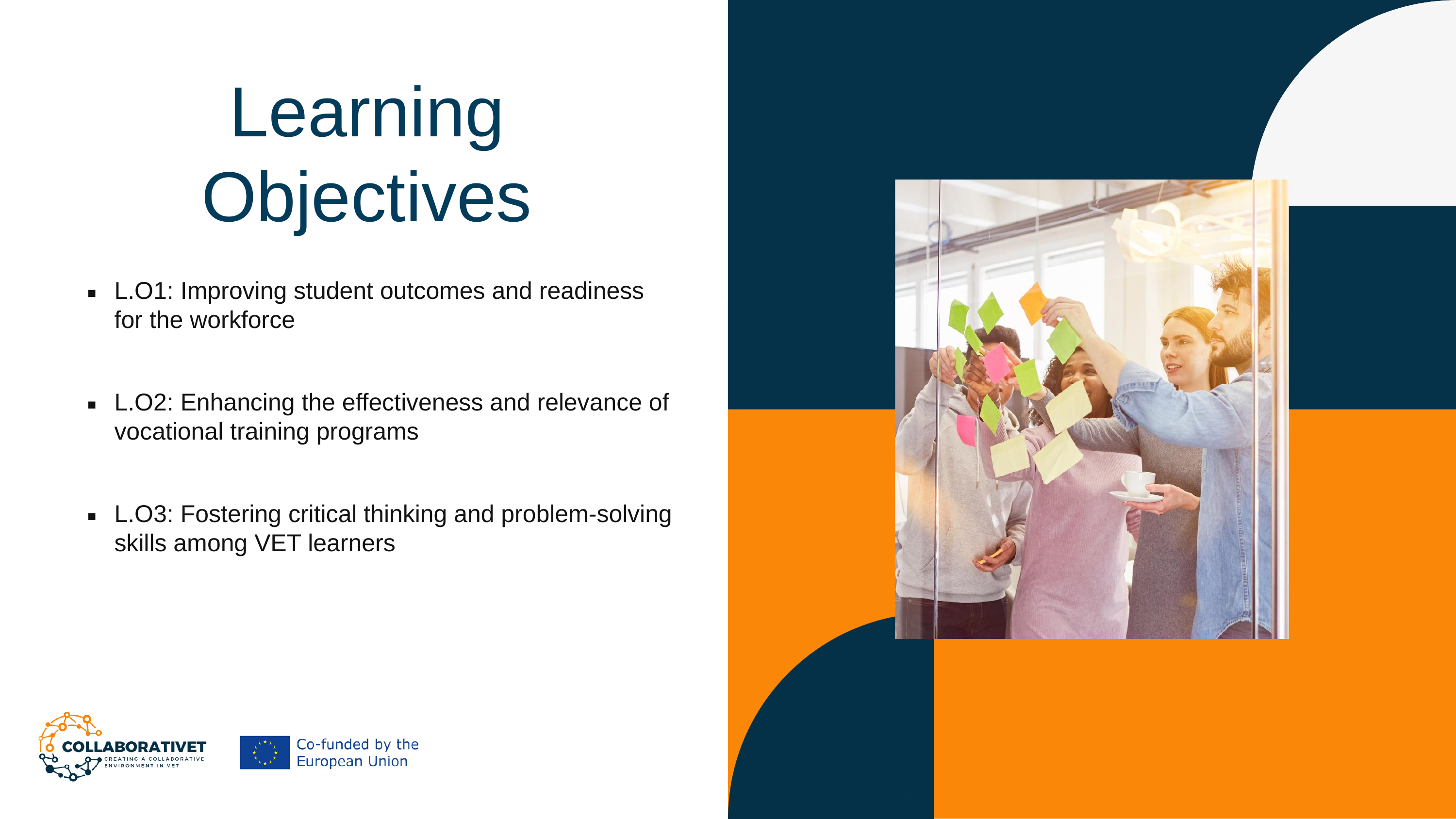

Learning Objectives

L.O1: Improving student outcomes and readiness for the workforce

L.O2: Enhancing the effectiveness and relevance of vocational training programs

L.O3: Fostering critical thinking and problem-solving skills among VET learners